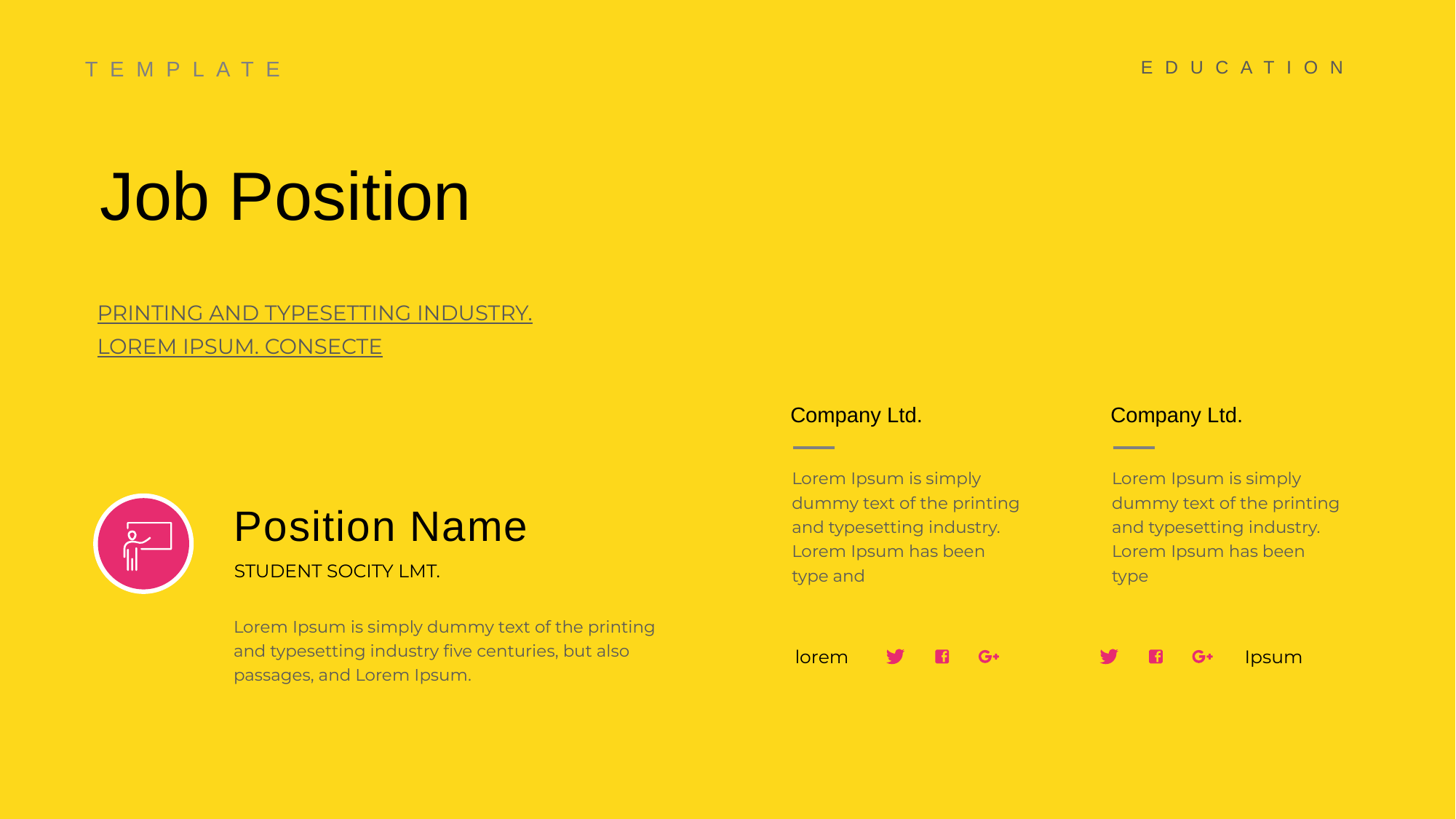

TEMPLATE
EDUCATION
Job Position
PRINTING AND TYPESETTING INDUSTRY. LOREM IPSUM. CONSECTE
Company Ltd.
Company Ltd.
Lorem Ipsum is simply dummy text of the printing and typesetting industry. Lorem Ipsum has been type and
Lorem Ipsum is simply dummy text of the printing and typesetting industry. Lorem Ipsum has been type

Position Name

STUDENT SOCITY LMT.
Lorem Ipsum is simply dummy text of the printing and typesetting industry five centuries, but also passages, and Lorem Ipsum.
lorem
Ipsum